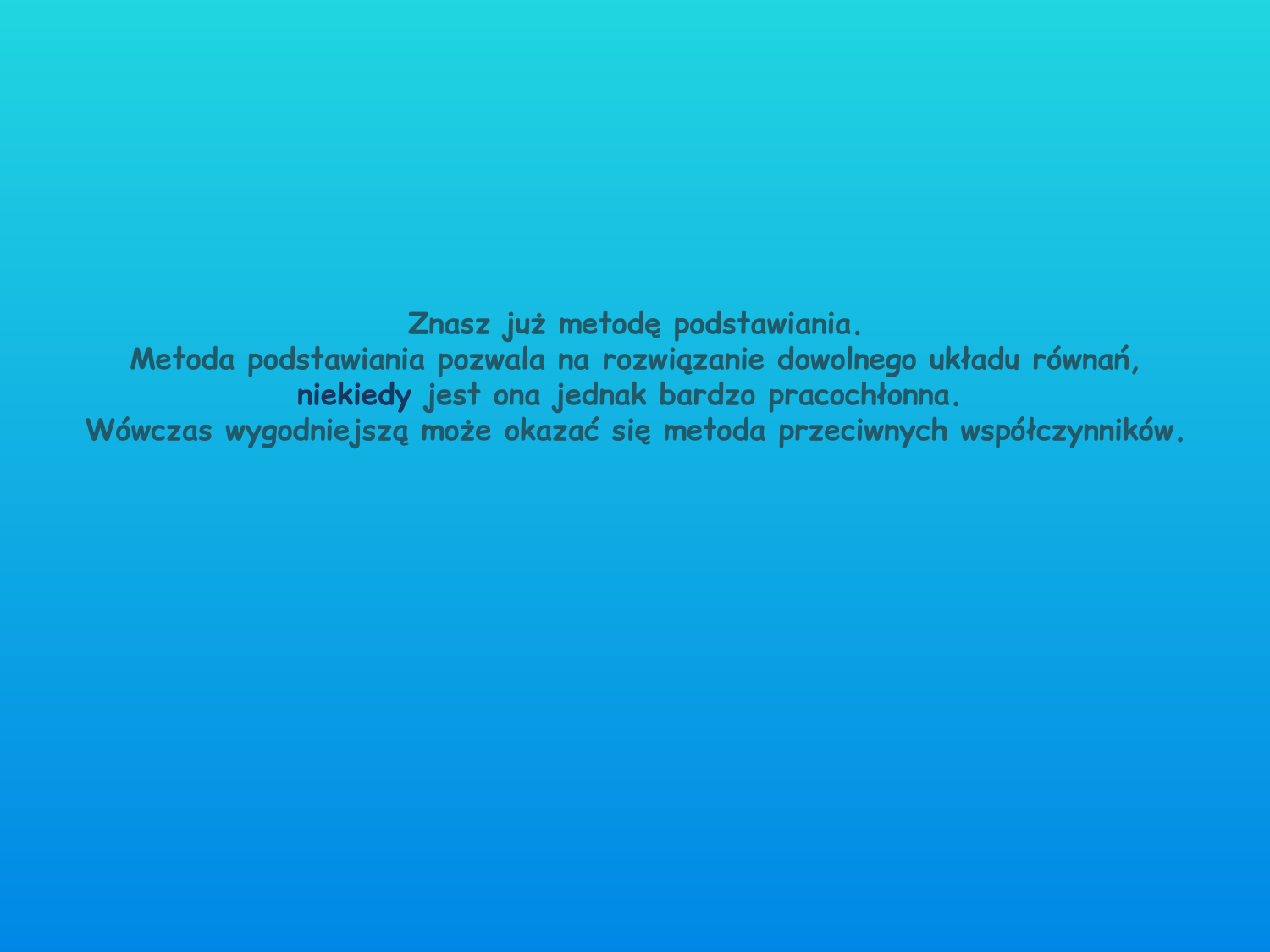

# Znasz już metodę podstawiania. Metoda podstawiania pozwala na rozwiązanie dowolnego układu równań, niekiedy jest ona jednak bardzo pracochłonna. Wówczas wygodniejszą może okazać się metoda przeciwnych współczynników.